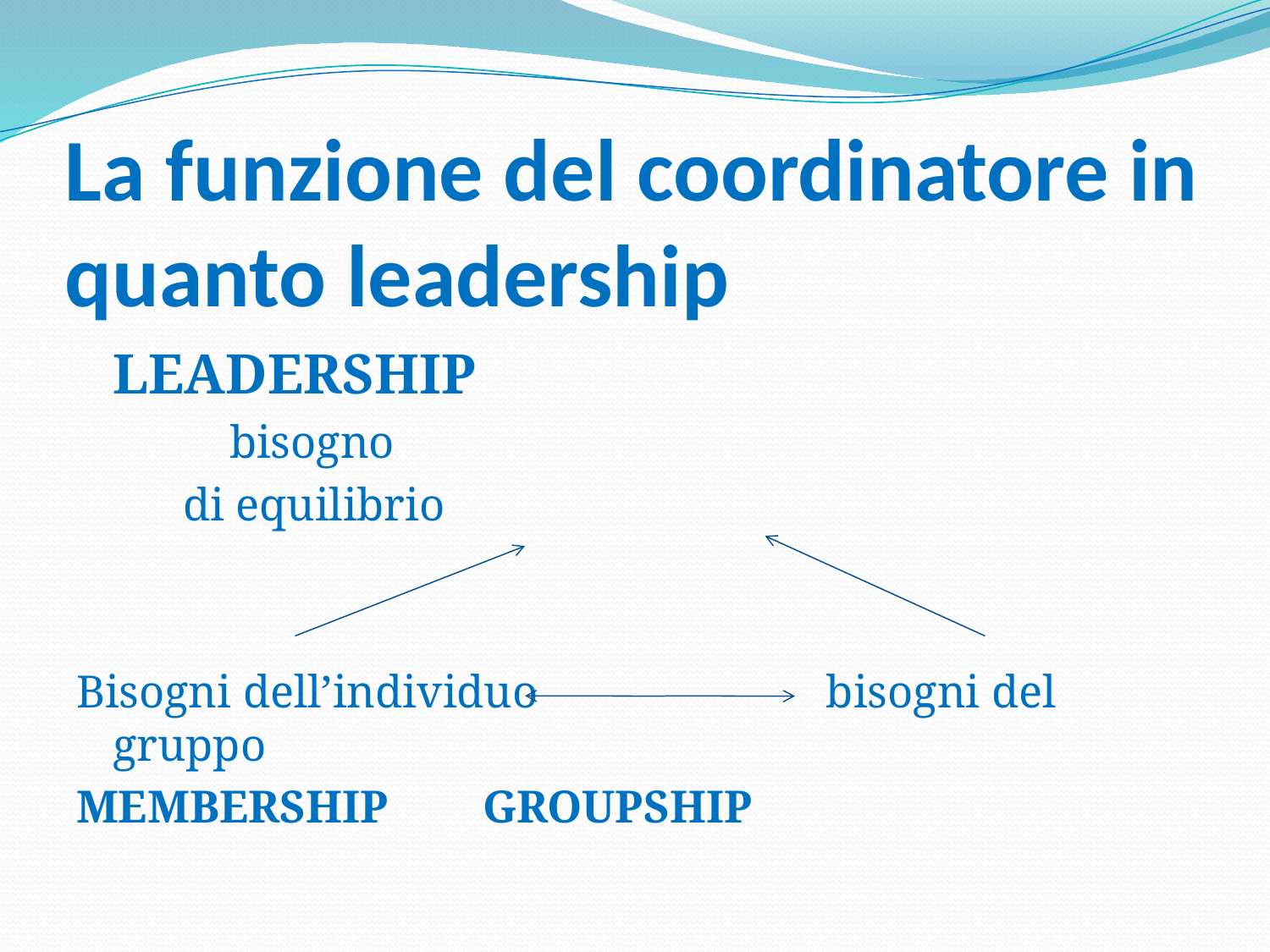

# La funzione del coordinatore in quanto leadership

				LEADERSHIP
				          bisogno
				      di equilibrio

Bisogni dell’individuo	                   bisogni del gruppo
MEMBERSHIP				GROUPSHIP